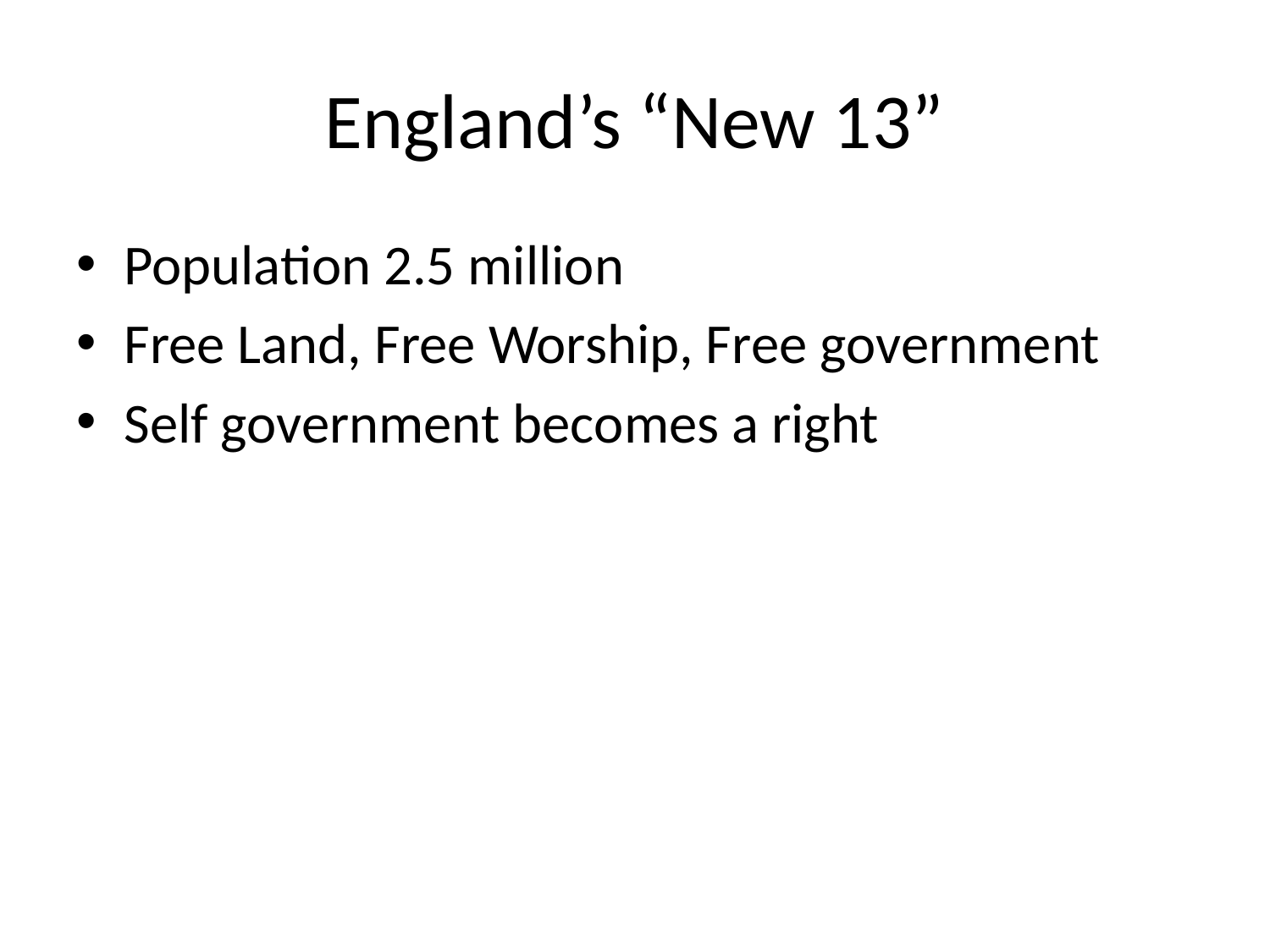

# England’s “New 13”
Population 2.5 million
Free Land, Free Worship, Free government
Self government becomes a right